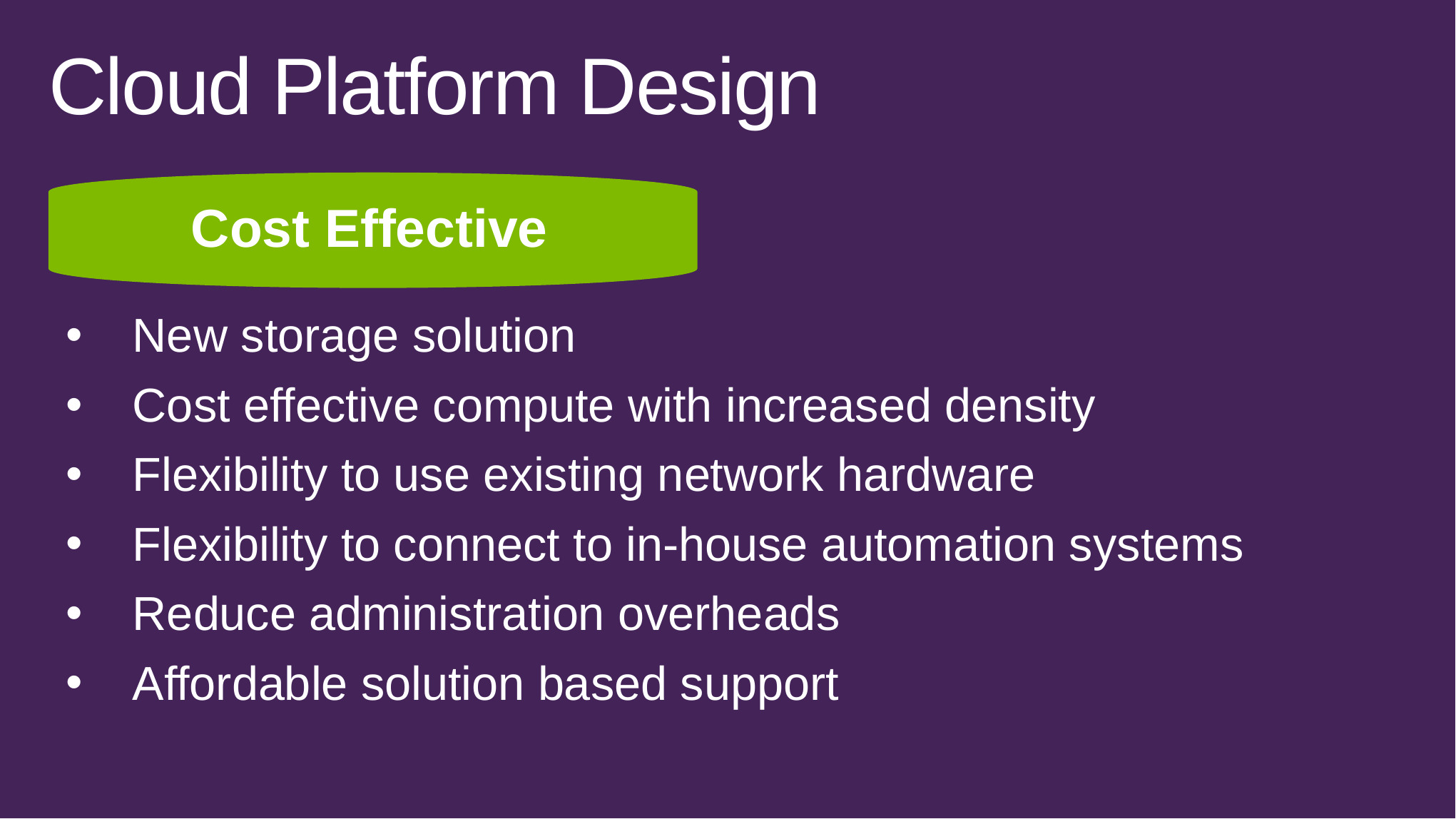

# Cloud Platform Design

Cost Effective
New storage solution
Cost effective compute with increased density
Flexibility to use existing network hardware
Flexibility to connect to in-house automation systems
Reduce administration overheads
Affordable solution based support